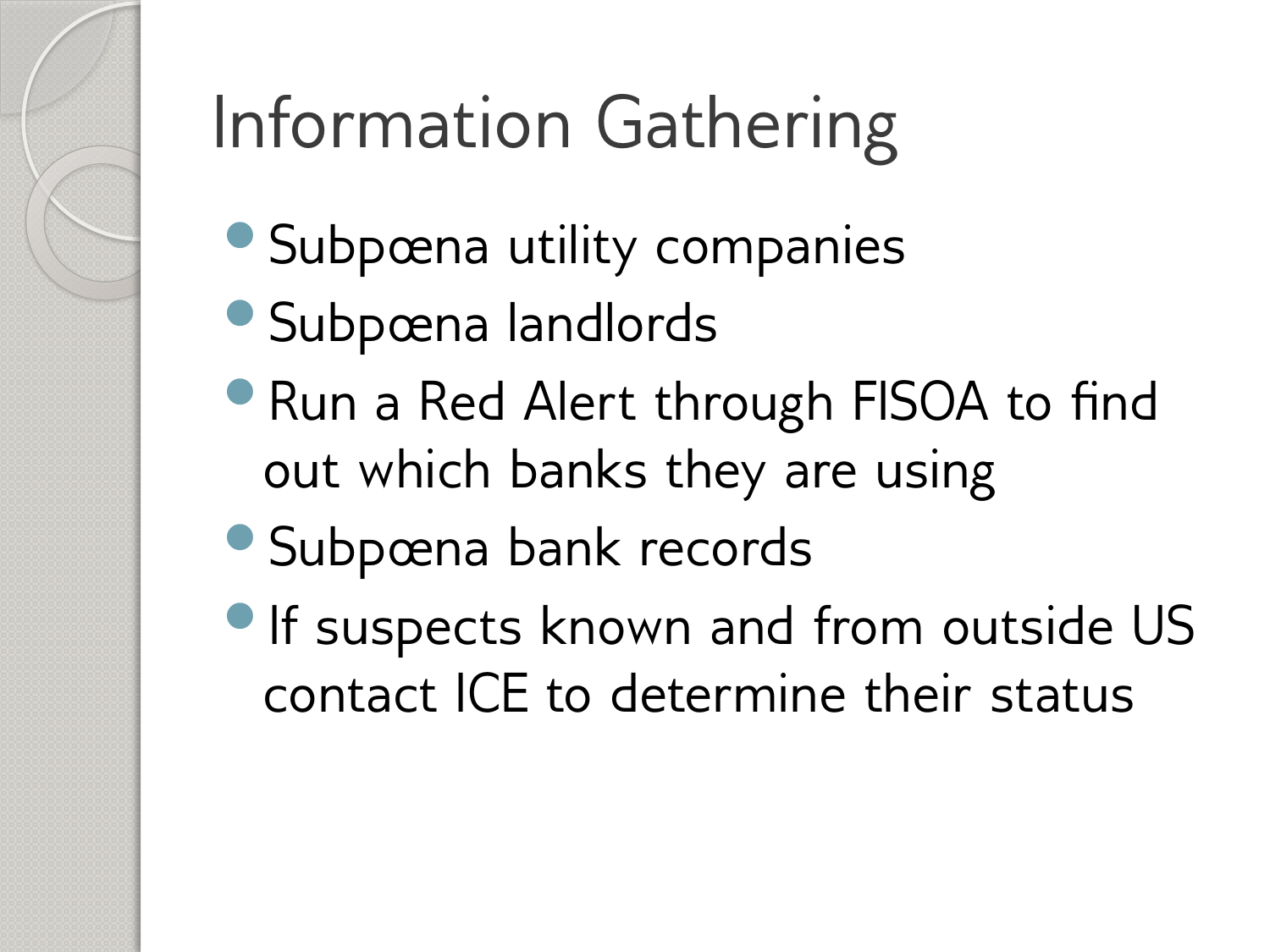

# Information Gathering
Subpoena utility companies
Subpoena landlords
Run a Red Alert through FISOA to find out which banks they are using
Subpoena bank records
If suspects known and from outside US contact ICE to determine their status